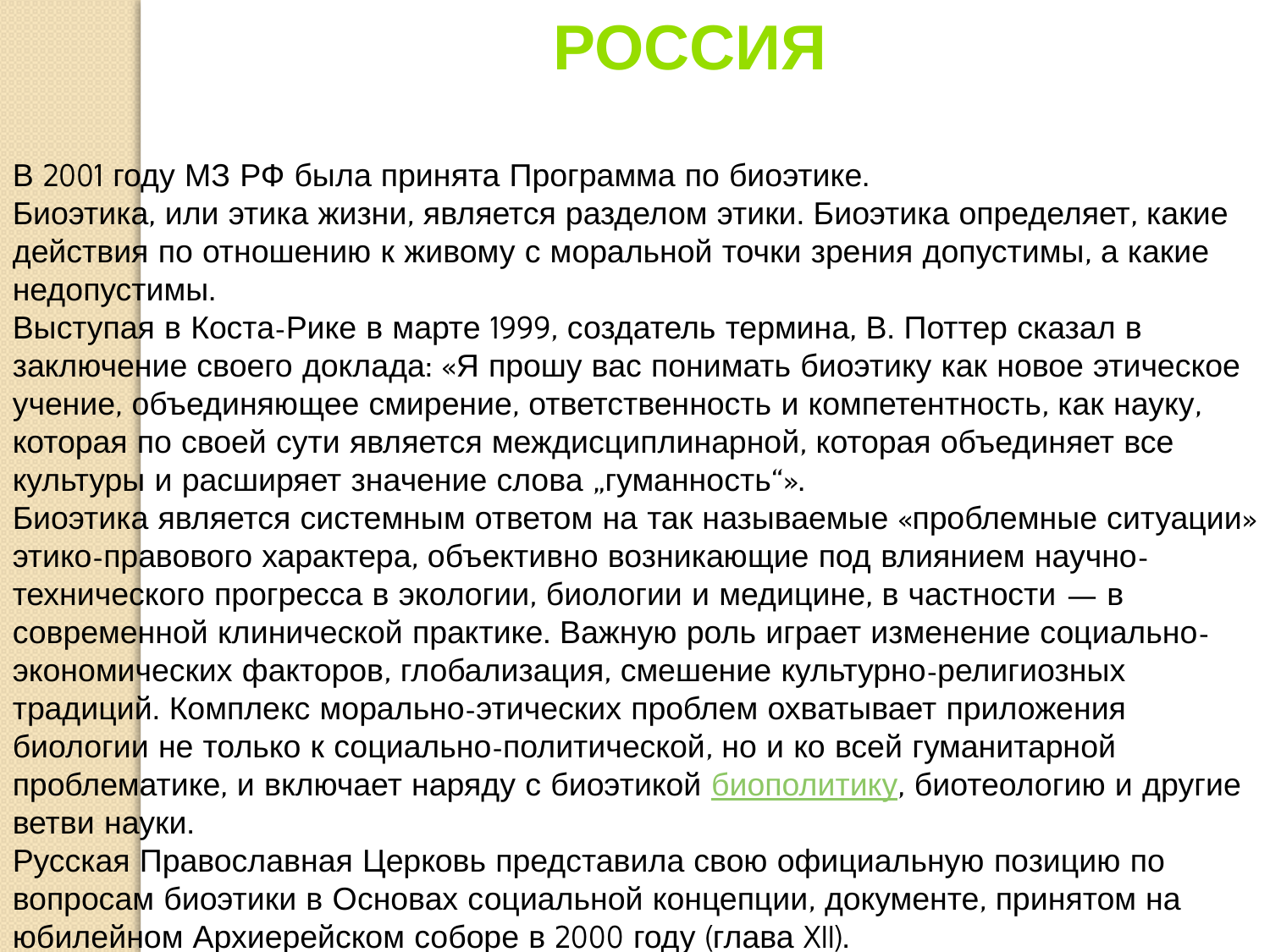

Россия
В 2001 году МЗ РФ была принята Программа по биоэтике.
Биоэтика, или этика жизни, является разделом этики. Биоэтика определяет, какие действия по отношению к живому с моральной точки зрения допустимы, а какие недопустимы.
Выступая в Коста-Рике в марте 1999, создатель термина, В. Поттер сказал в заключение своего доклада: «Я прошу вас понимать биоэтику как новое этическое учение, объединяющее смирение, ответственность и компетентность, как науку, которая по своей сути является междисциплинарной, которая объединяет все культуры и расширяет значение слова „гуманность“».
Биоэтика является системным ответом на так называемые «проблемные ситуации» этико-правового характера, объективно возникающие под влиянием научно-технического прогресса в экологии, биологии и медицине, в частности — в современной клинической практике. Важную роль играет изменение социально-экономических факторов, глобализация, смешение культурно-религиозных традиций. Комплекс морально-этических проблем охватывает приложения биологии не только к социально-политической, но и ко всей гуманитарной проблематике, и включает наряду с биоэтикой биополитику, биотеологию и другие ветви науки.
Русская Православная Церковь представила свою официальную позицию по вопросам биоэтики в Основах социальной концепции, документе, принятом на юбилейном Архиерейском соборе в 2000 году (глава XII).